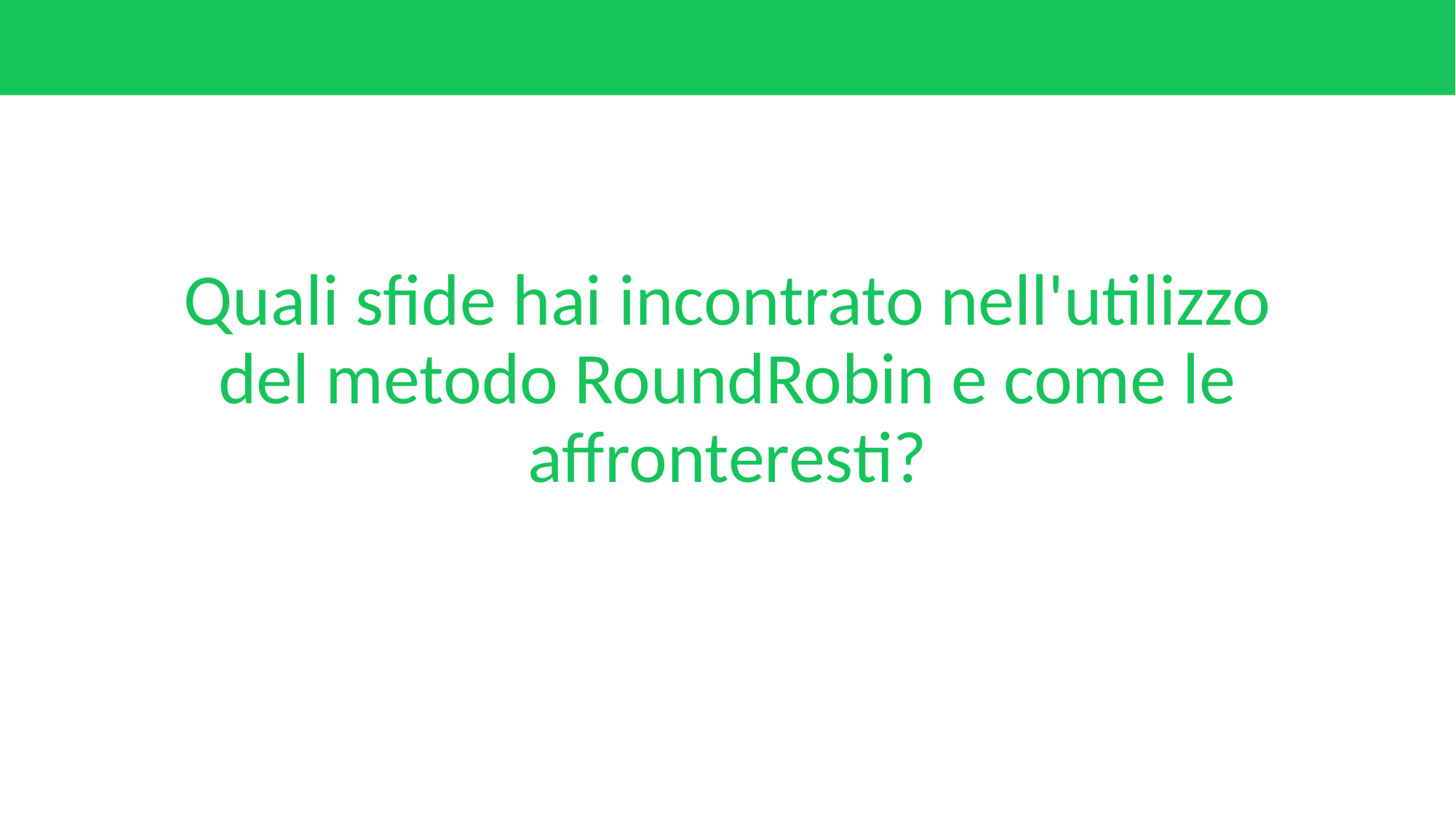

# Quali sfide hai incontrato nell'utilizzo del metodo RoundRobin e come le affronteresti?